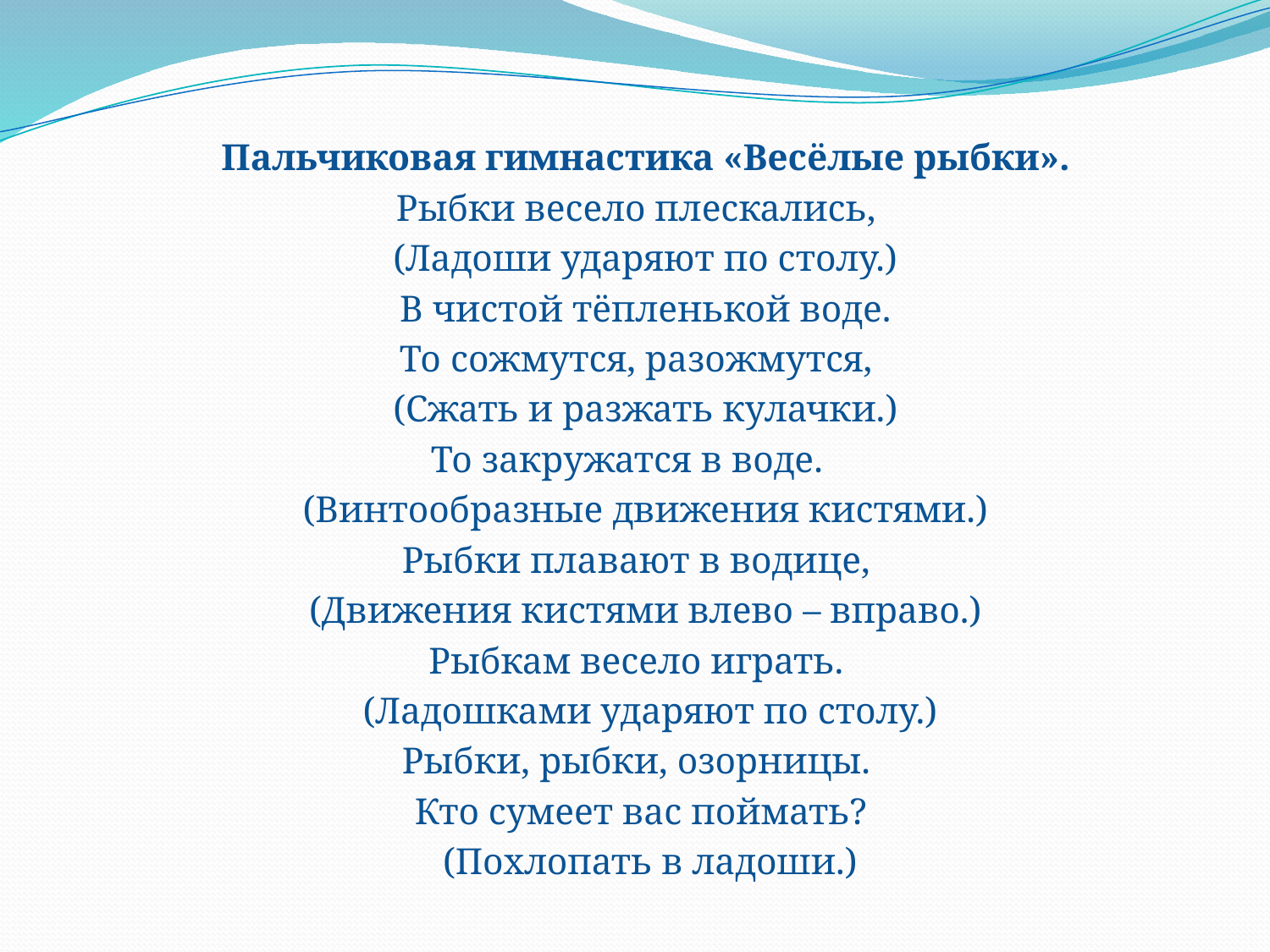

Пальчиковая гимнастика «Весёлые рыбки».
Рыбки весело плескались,
(Ладоши ударяют по столу.)
В чистой тёпленькой воде.
То сожмутся, разожмутся,
(Сжать и разжать кулачки.)
То закружатся в воде.
(Винтообразные движения кистями.)
Рыбки плавают в водице,
(Движения кистями влево – вправо.)
Рыбкам весело играть.
 (Ладошками ударяют по столу.)
Рыбки, рыбки, озорницы.
Кто сумеет вас поймать?
 (Похлопать в ладоши.)